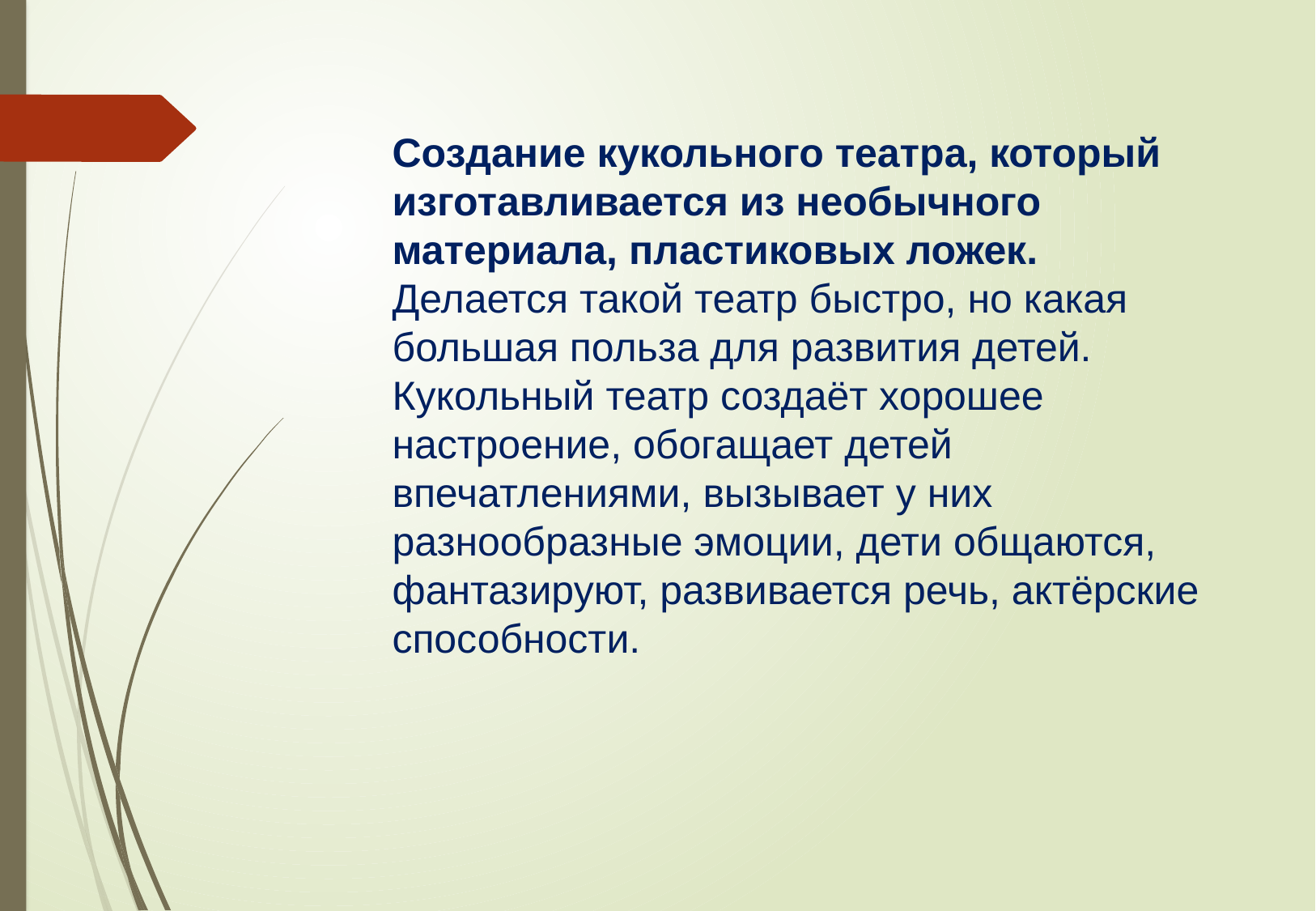

Создание кукольного театра, который изготавливается из необычного материала, пластиковых ложек.
Делается такой театр быстро, но какая большая польза для развития детей. Кукольный театр создаёт хорошее настроение, обогащает детей впечатлениями, вызывает у них разнообразные эмоции, дети общаются, фантазируют, развивается речь, актёрские способности.